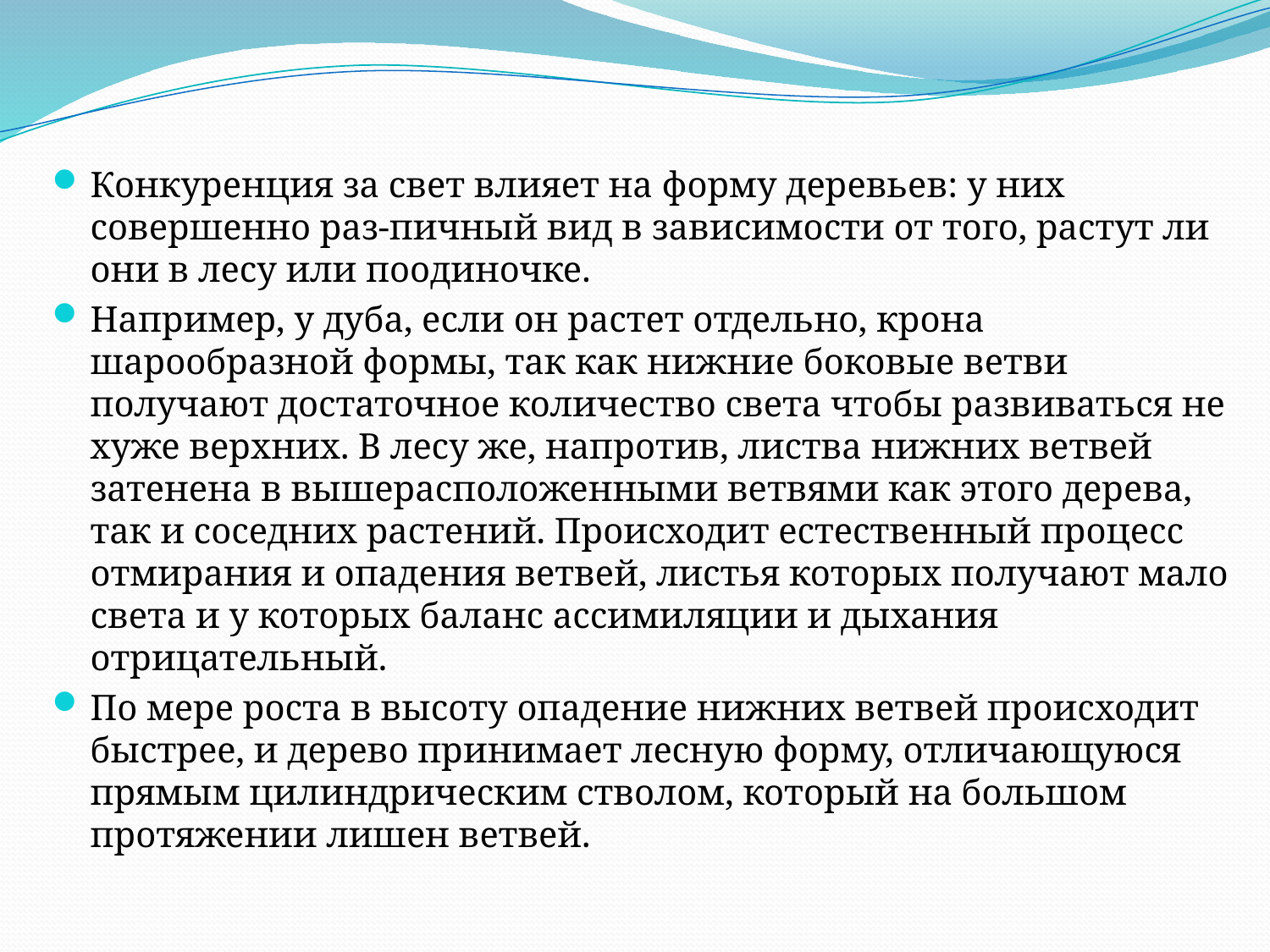

Конкуренция за свет влияет на форму деревьев: у них совершенно раз-пичный вид в зависимости от того, растут ли они в лесу или поодиночке.
Например, у дуба, если он растет отдельно, крона шарообразной формы, так как нижние боковые ветви получают достаточное количество света чтобы развиваться не хуже верхних. В лесу же, напротив, листва нижних ветвей затенена в вышерасположенными ветвями как этого дерева, так и соседних растений. Происходит естественный процесс отмирания и опадения ветвей, листья которых получают мало света и у которых баланс ассимиляции и дыхания отрицательный.
По мере роста в высоту опадение нижних ветвей происходит быстрее, и дерево принимает лесную форму, отличающуюся прямым цилиндрическим стволом, который на большом протяжении лишен ветвей.